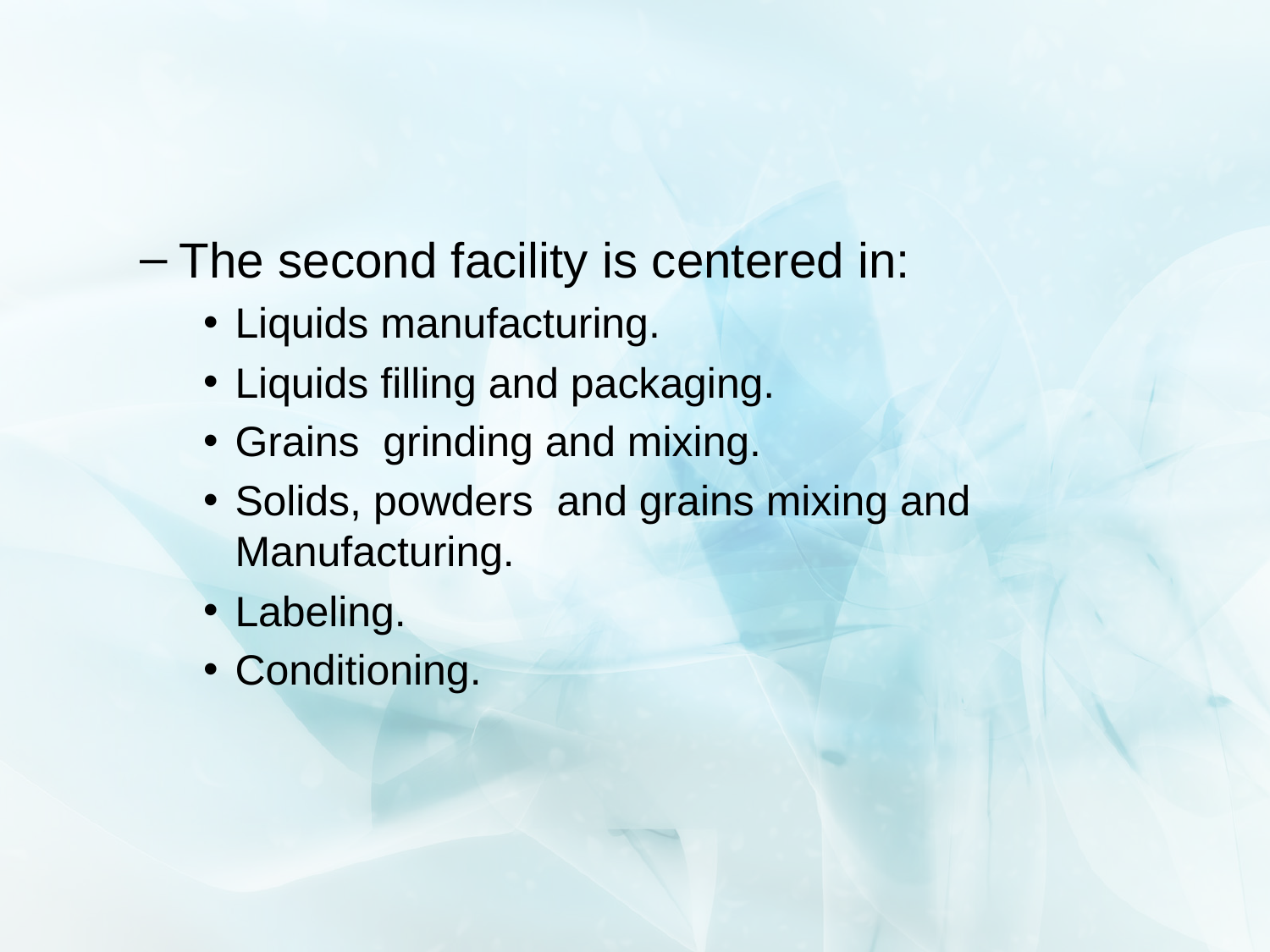

#
The second facility is centered in:
Liquids manufacturing.
Liquids filling and packaging.
Grains  grinding and mixing.
Solids, powders  and grains mixing and Manufacturing.
Labeling.
Conditioning.